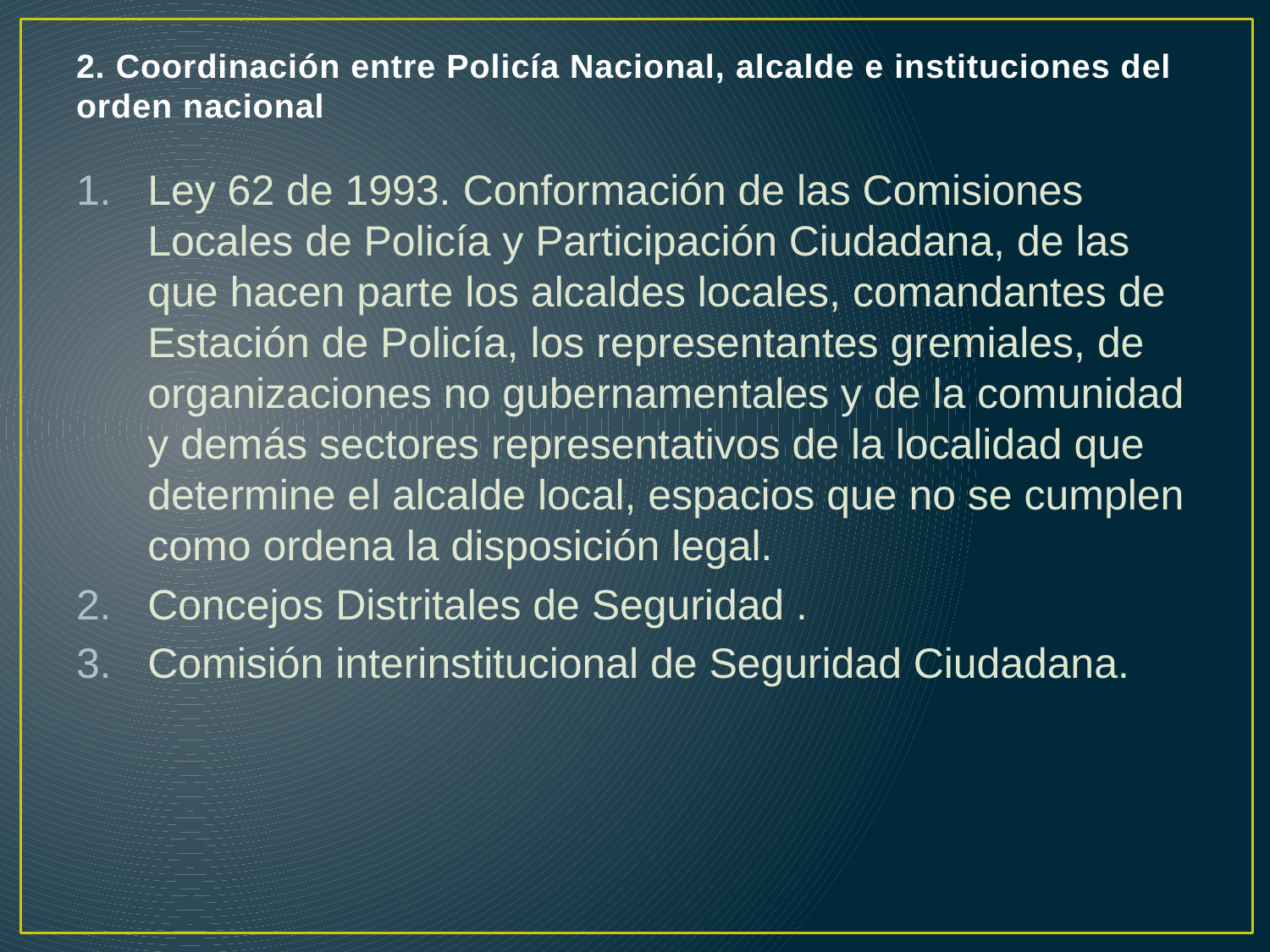

# 2. Coordinación entre Policía Nacional, alcalde e instituciones del orden nacional
Ley 62 de 1993. Conformación de las Comisiones Locales de Policía y Participación Ciudadana, de las que hacen parte los alcaldes locales, comandantes de Estación de Policía, los representantes gremiales, de organizaciones no gubernamentales y de la comunidad y demás sectores representativos de la localidad que determine el alcalde local, espacios que no se cumplen como ordena la disposición legal.
Concejos Distritales de Seguridad .
Comisión interinstitucional de Seguridad Ciudadana.